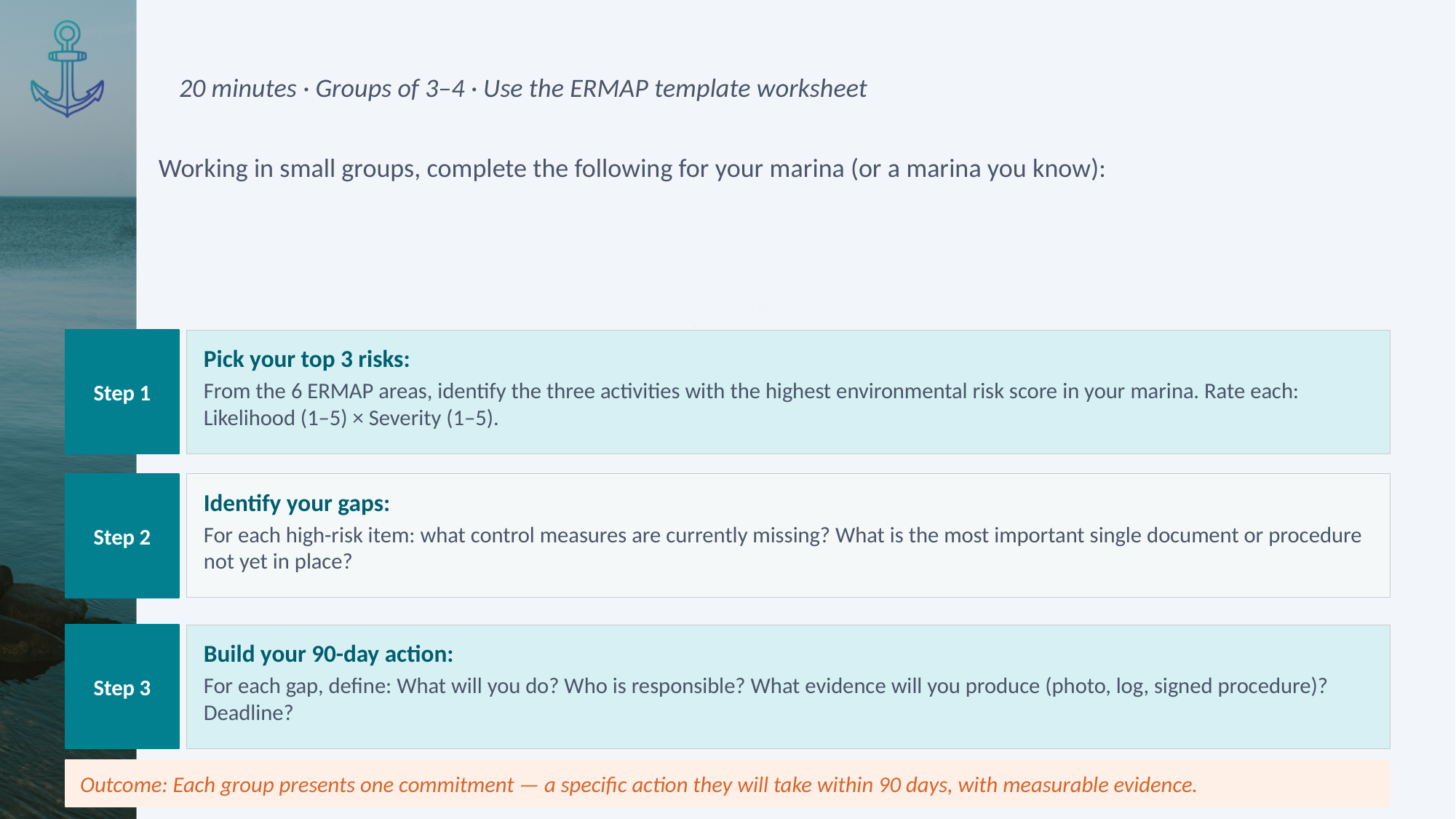

20 minutes · Groups of 3–4 · Use the ERMAP template worksheet
Working in small groups, complete the following for your marina (or a marina you know):

Step 1

Pick your top 3 risks:
From the 6 ERMAP areas, identify the three activities with the highest environmental risk score in your marina. Rate each: Likelihood (1–5) × Severity (1–5).

Step 2

Identify your gaps:
For each high-risk item: what control measures are currently missing? What is the most important single document or procedure not yet in place?

Step 3

Build your 90-day action:
For each gap, define: What will you do? Who is responsible? What evidence will you produce (photo, log, signed procedure)? Deadline?

Outcome: Each group presents one commitment — a specific action they will take within 90 days, with measurable evidence.